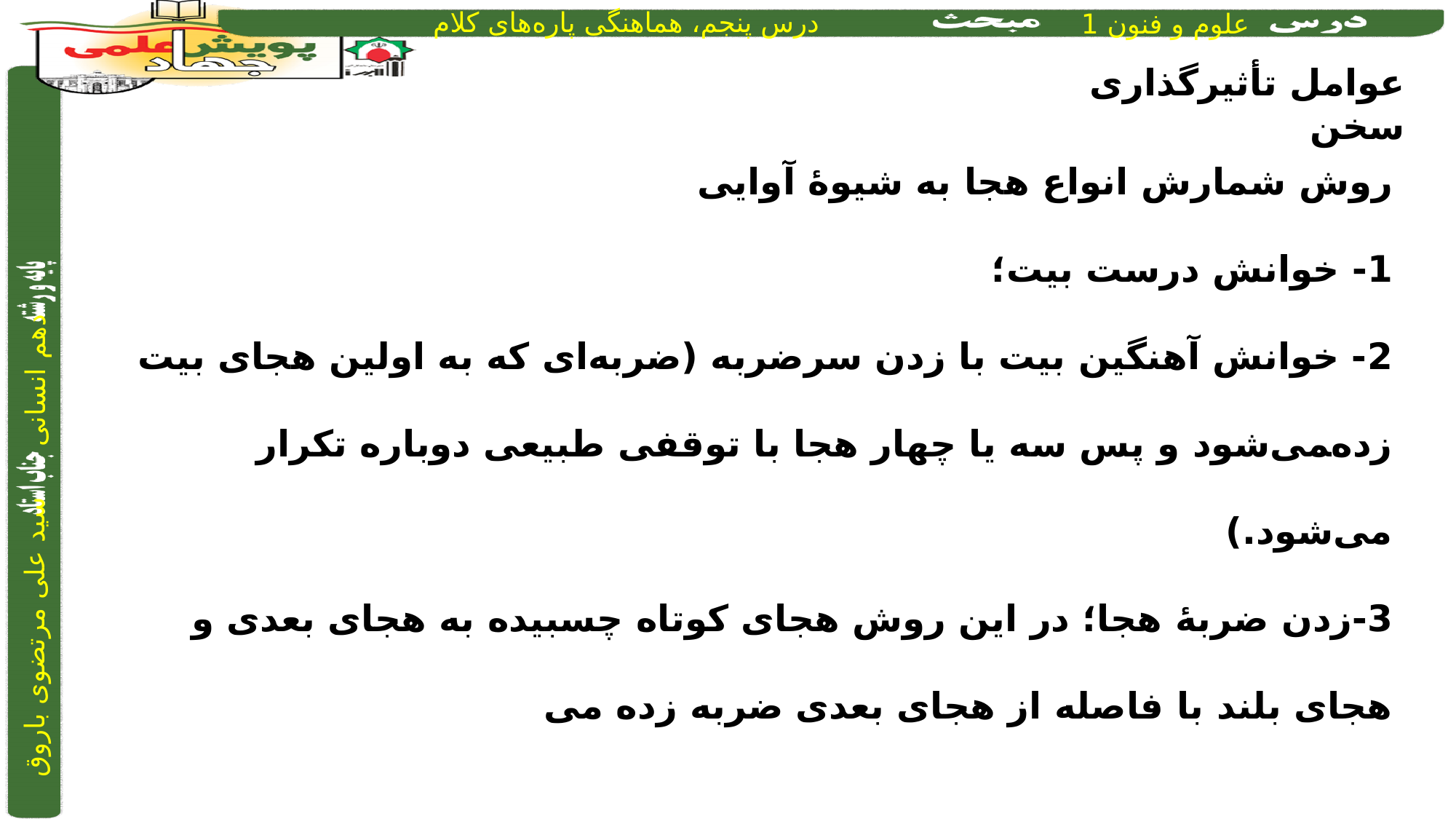

عوامل تأثیرگذاری سخن
روش شمارش انواع هجا به شیوۀ آوایی
1- خوانش درست بیت؛
2- خوانش آهنگین بیت با زدن سرضربه (ضربه‌ای که به اولین هجای بیت زده‌‍می‌شود و پس سه یا چهار هجا با توقفی طبیعی دوباره تکرار می‌شود.)
3-زدن ضربۀ هجا؛ در این روش هجای کوتاه چسبیده به هجای بعدی و هجای بلند با فاصله از هجای بعدی ضربه زده می